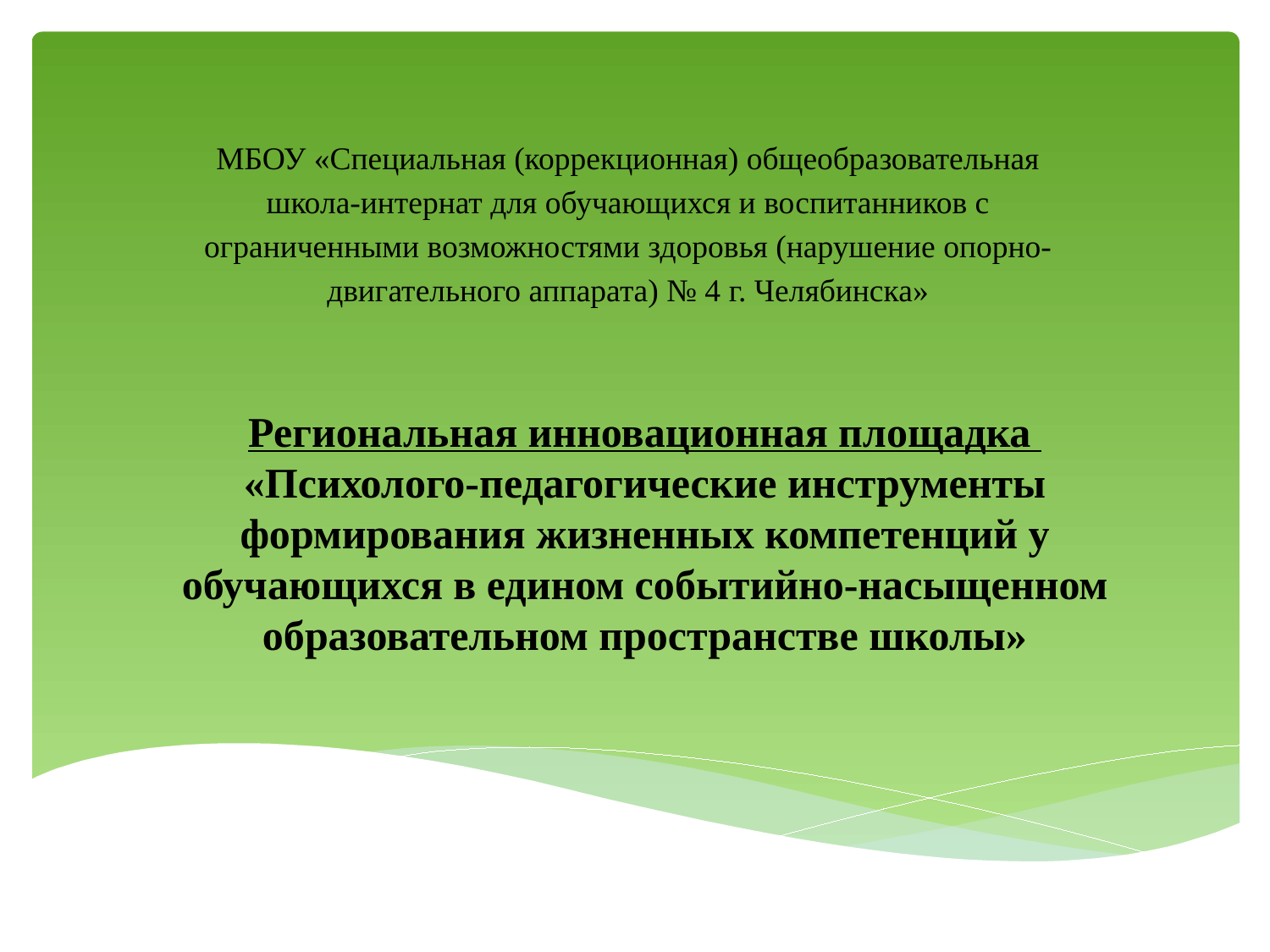

МБОУ «Специальная (коррекционная) общеобразовательная школа-интернат для обучающихся и воспитанников с ограниченными возможностями здоровья (нарушение опорно-двигательного аппарата) № 4 г. Челябинска»
# Региональная инновационная площадка «Психолого-педагогические инструменты формирования жизненных компетенций у обучающихся в едином событийно-насыщенном образовательном пространстве школы»